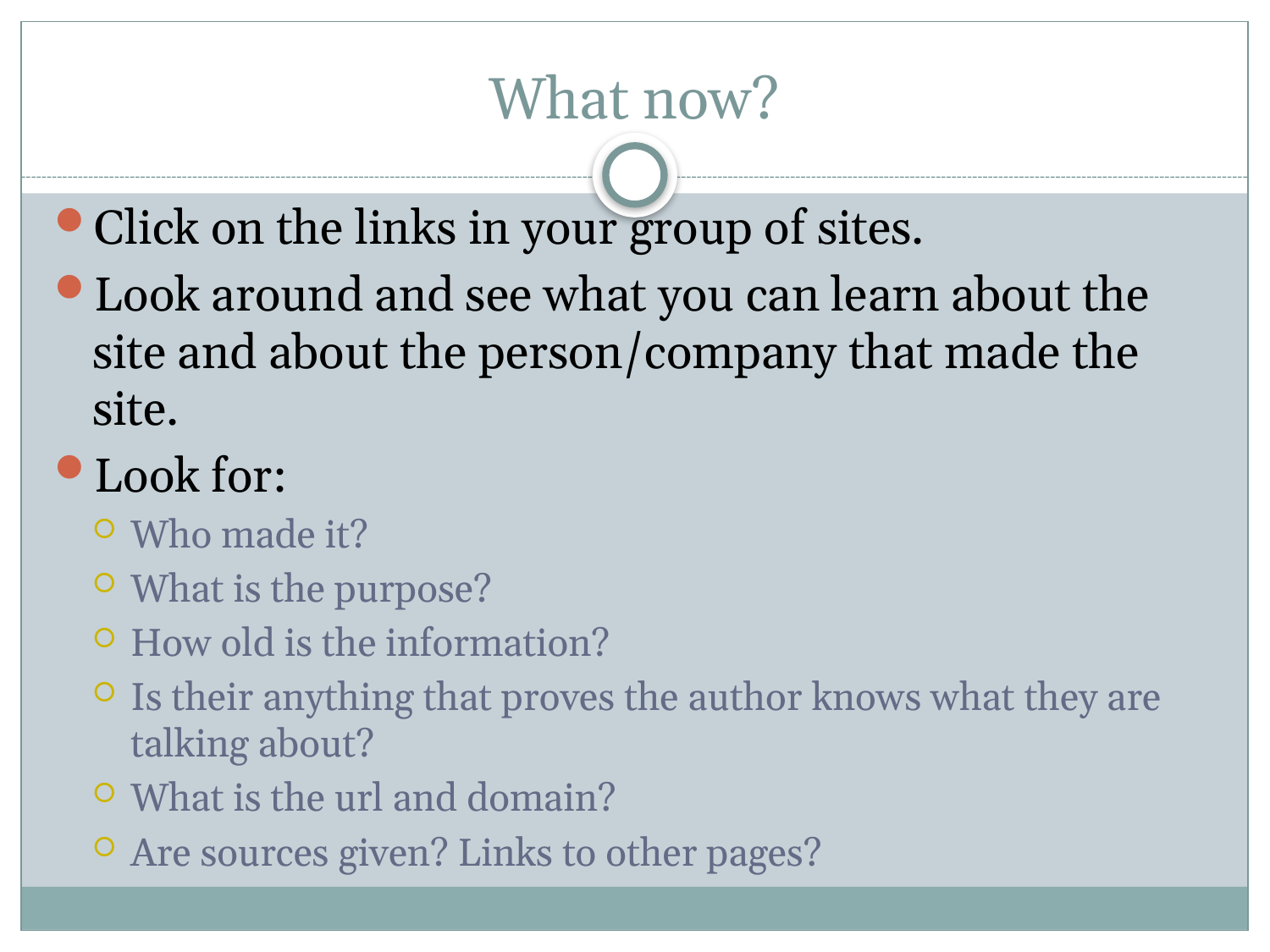

# What now?
Click on the links in your group of sites.
Look around and see what you can learn about the site and about the person/company that made the site.
Look for:
Who made it?
What is the purpose?
How old is the information?
Is their anything that proves the author knows what they are talking about?
What is the url and domain?
Are sources given? Links to other pages?